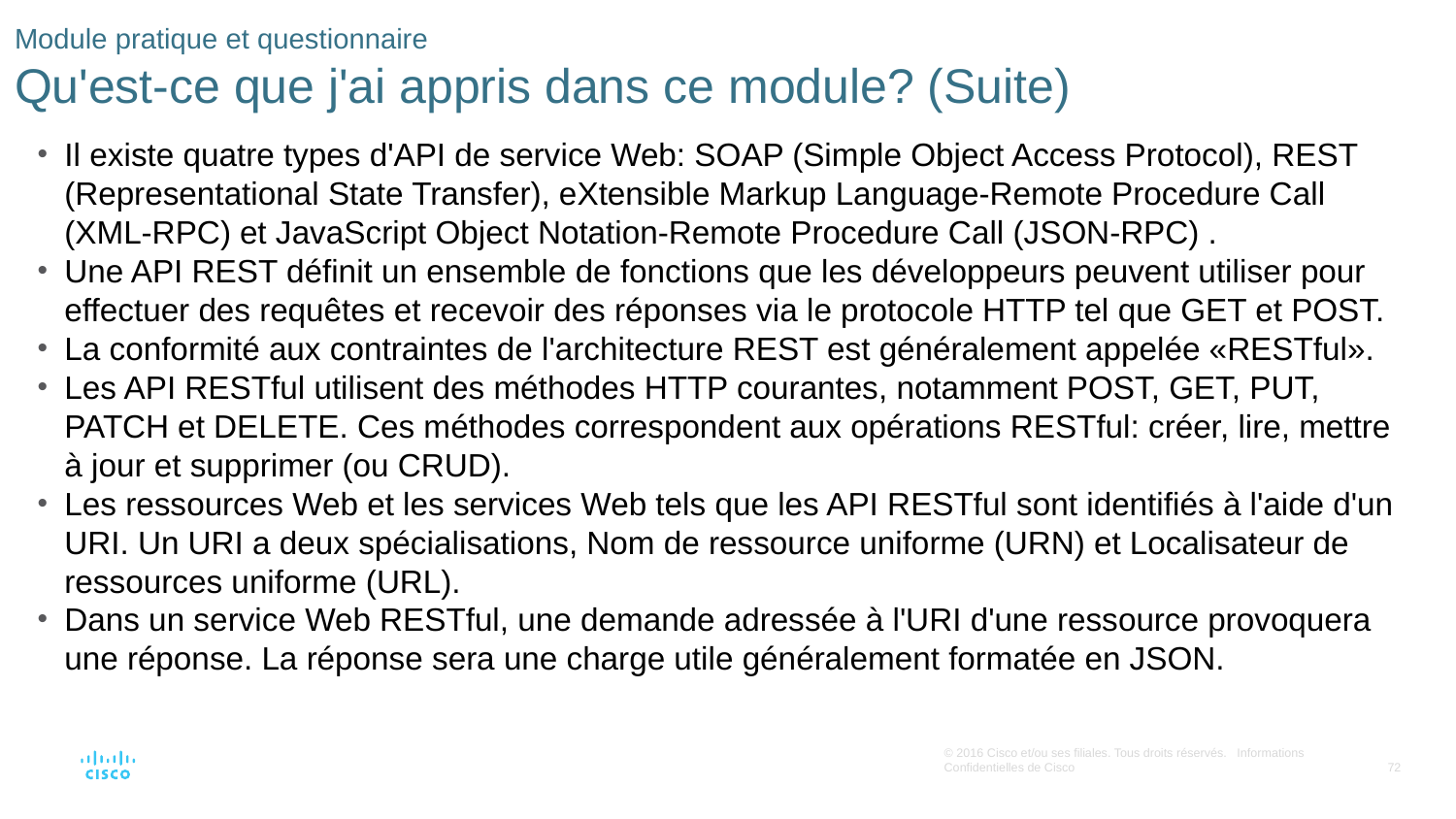

# Module pratique et questionnaire Qu'est-ce que j'ai appris dans ce module? (Suite)
Il existe quatre types d'API de service Web: SOAP (Simple Object Access Protocol), REST (Representational State Transfer), eXtensible Markup Language-Remote Procedure Call (XML-RPC) et JavaScript Object Notation-Remote Procedure Call (JSON-RPC) .
Une API REST définit un ensemble de fonctions que les développeurs peuvent utiliser pour effectuer des requêtes et recevoir des réponses via le protocole HTTP tel que GET et POST.
La conformité aux contraintes de l'architecture REST est généralement appelée «RESTful».
Les API RESTful utilisent des méthodes HTTP courantes, notamment POST, GET, PUT, PATCH et DELETE. Ces méthodes correspondent aux opérations RESTful: créer, lire, mettre à jour et supprimer (ou CRUD).
Les ressources Web et les services Web tels que les API RESTful sont identifiés à l'aide d'un URI. Un URI a deux spécialisations, Nom de ressource uniforme (URN) et Localisateur de ressources uniforme (URL).
Dans un service Web RESTful, une demande adressée à l'URI d'une ressource provoquera une réponse. La réponse sera une charge utile généralement formatée en JSON.